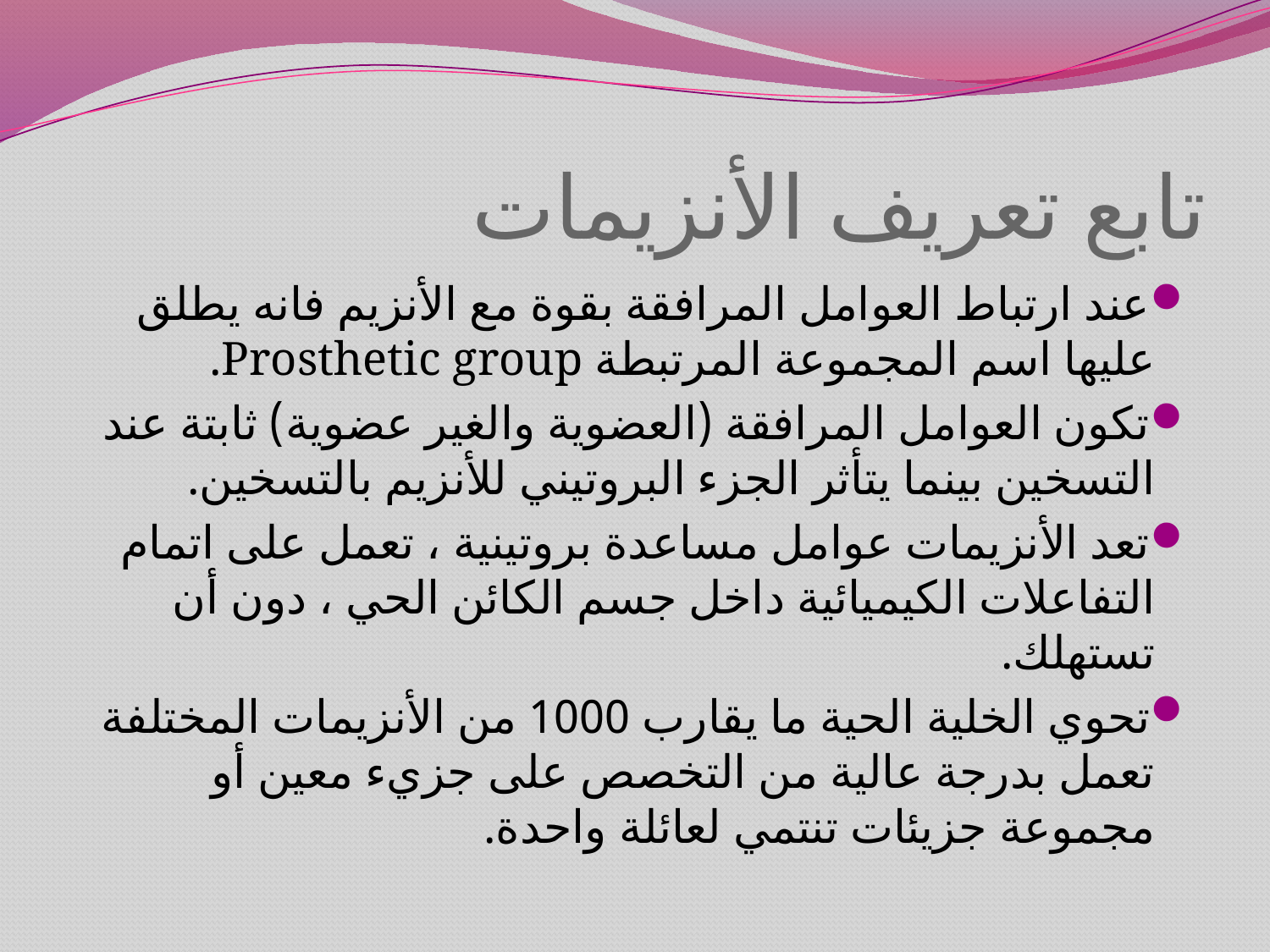

# تابع تعريف الأنزيمات
عند ارتباط العوامل المرافقة بقوة مع الأنزيم فانه يطلق عليها اسم المجموعة المرتبطة Prosthetic group.
تكون العوامل المرافقة (العضوية والغير عضوية) ثابتة عند التسخين بينما يتأثر الجزء البروتيني للأنزيم بالتسخين.
تعد الأنزيمات عوامل مساعدة بروتينية ، تعمل على اتمام التفاعلات الكيميائية داخل جسم الكائن الحي ، دون أن تستهلك.
تحوي الخلية الحية ما يقارب 1000 من الأنزيمات المختلفة تعمل بدرجة عالية من التخصص على جزيء معين أو مجموعة جزيئات تنتمي لعائلة واحدة.